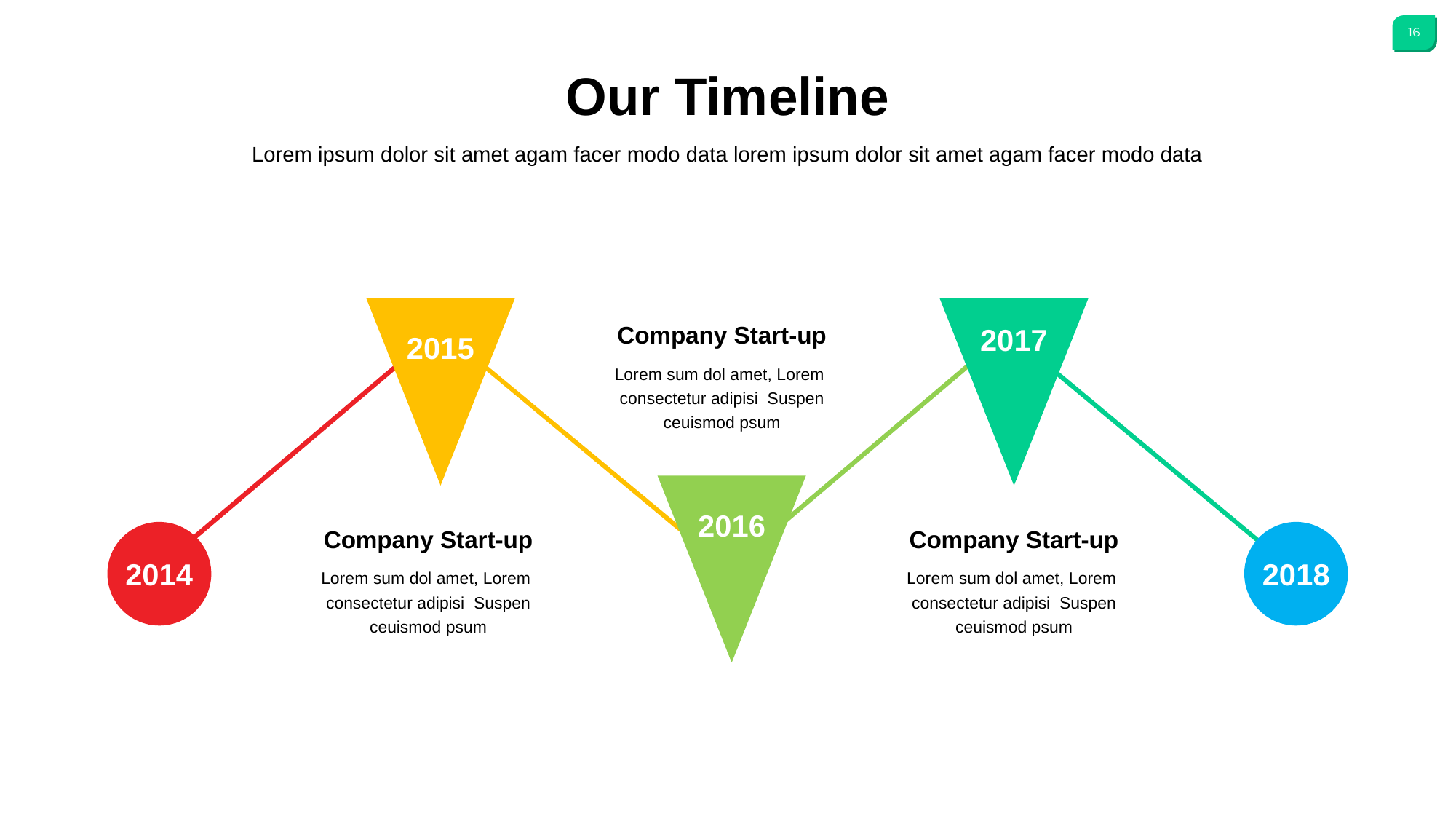

# Our Timeline
Lorem ipsum dolor sit amet agam facer modo data lorem ipsum dolor sit amet agam facer modo data

Company Start-up
2017
2015
Lorem sum dol amet, Lorem
consectetur adipisi  Suspen
ceuismod psum

2016
Company Start-up
Company Start-up

2014
2018
Lorem sum dol amet, Lorem
consectetur adipisi  Suspen
ceuismod psum
Lorem sum dol amet, Lorem
consectetur adipisi  Suspen
ceuismod psum